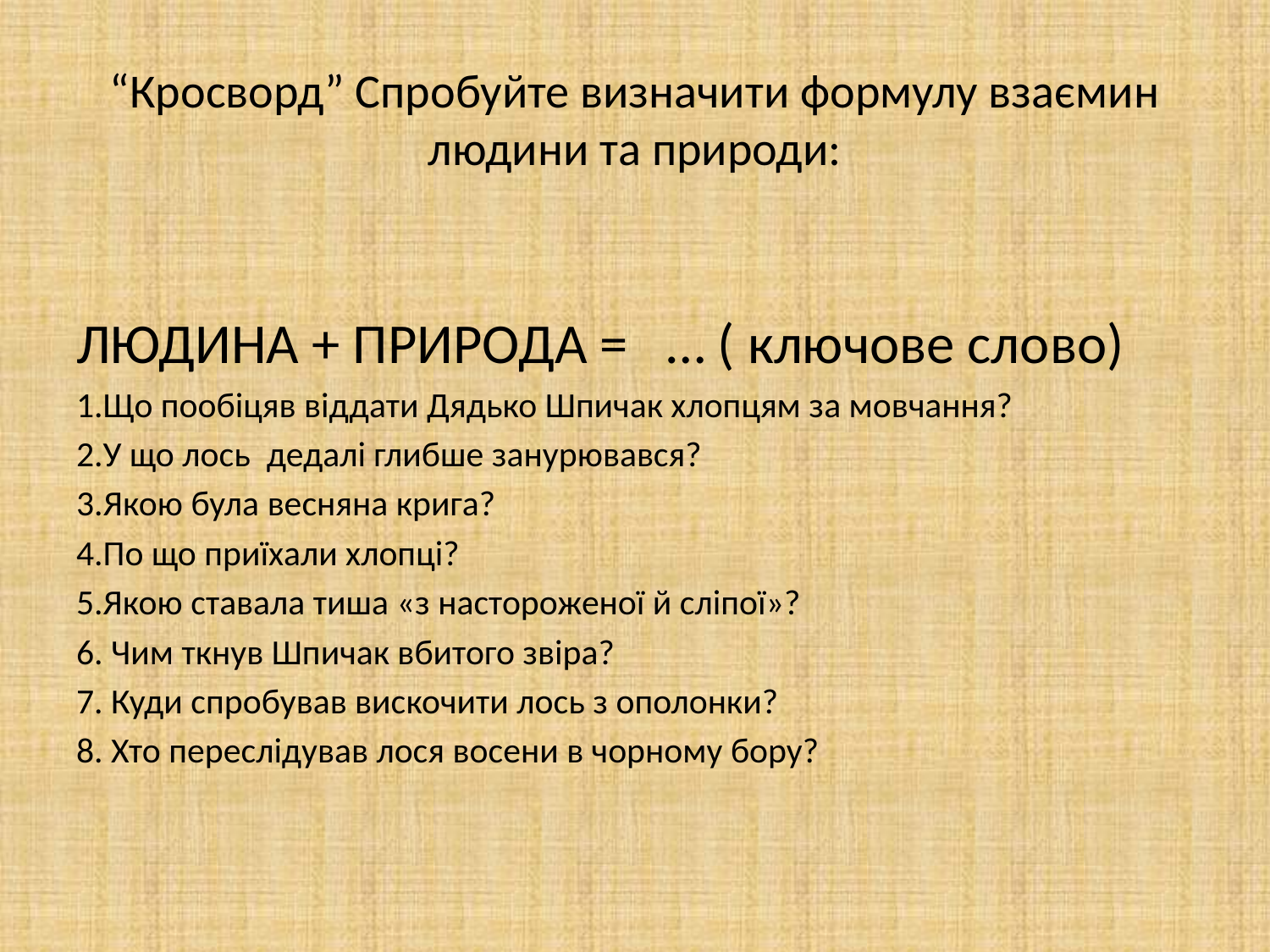

# “Кросворд” Спробуйте визначити формулу взаємин людини та природи:

ЛЮДИНА + ПРИРОДА =   … ( ключове слово)
1.Що пообіцяв віддати Дядько Шпичак хлопцям за мовчання?
2.У що лось  дедалі глибше занурювався?
3.Якою була весняна крига?
4.По що приїхали хлопці?
5.Якою ставала тиша «з настороженої й сліпої»?
6. Чим ткнув Шпичак вбитого звіра?
7. Куди спробував вискочити лось з ополонки?
8. Хто переслідував лося восени в чорному бору?